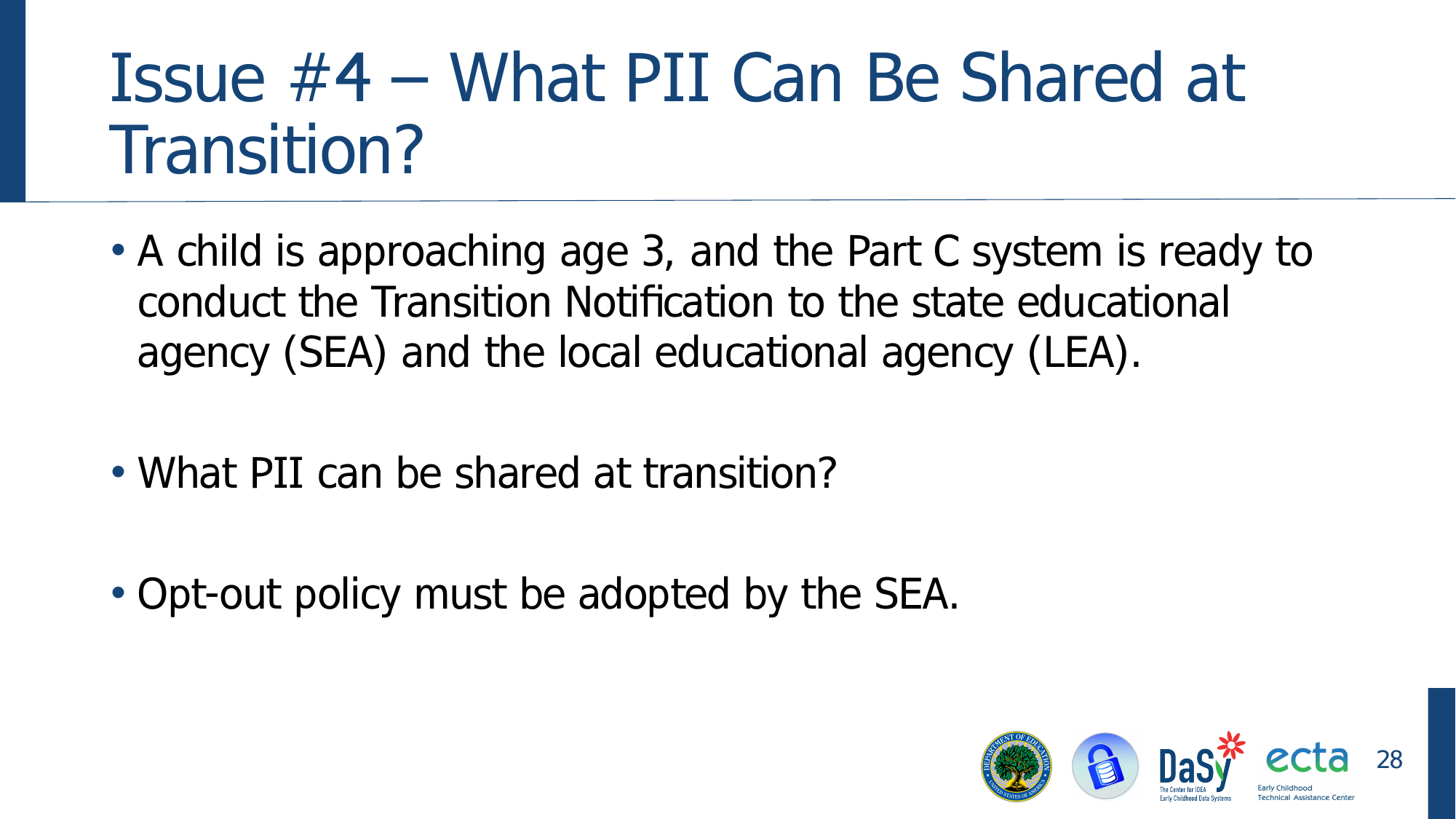

# Issue #4 – What PII Can Be Shared at Transition?
A child is approaching age 3, and the Part C system is ready to conduct the Transition Notification to the state educational agency (SEA) and the local educational agency (LEA).
What PII can be shared at transition?
Opt-out policy must be adopted by the SEA.